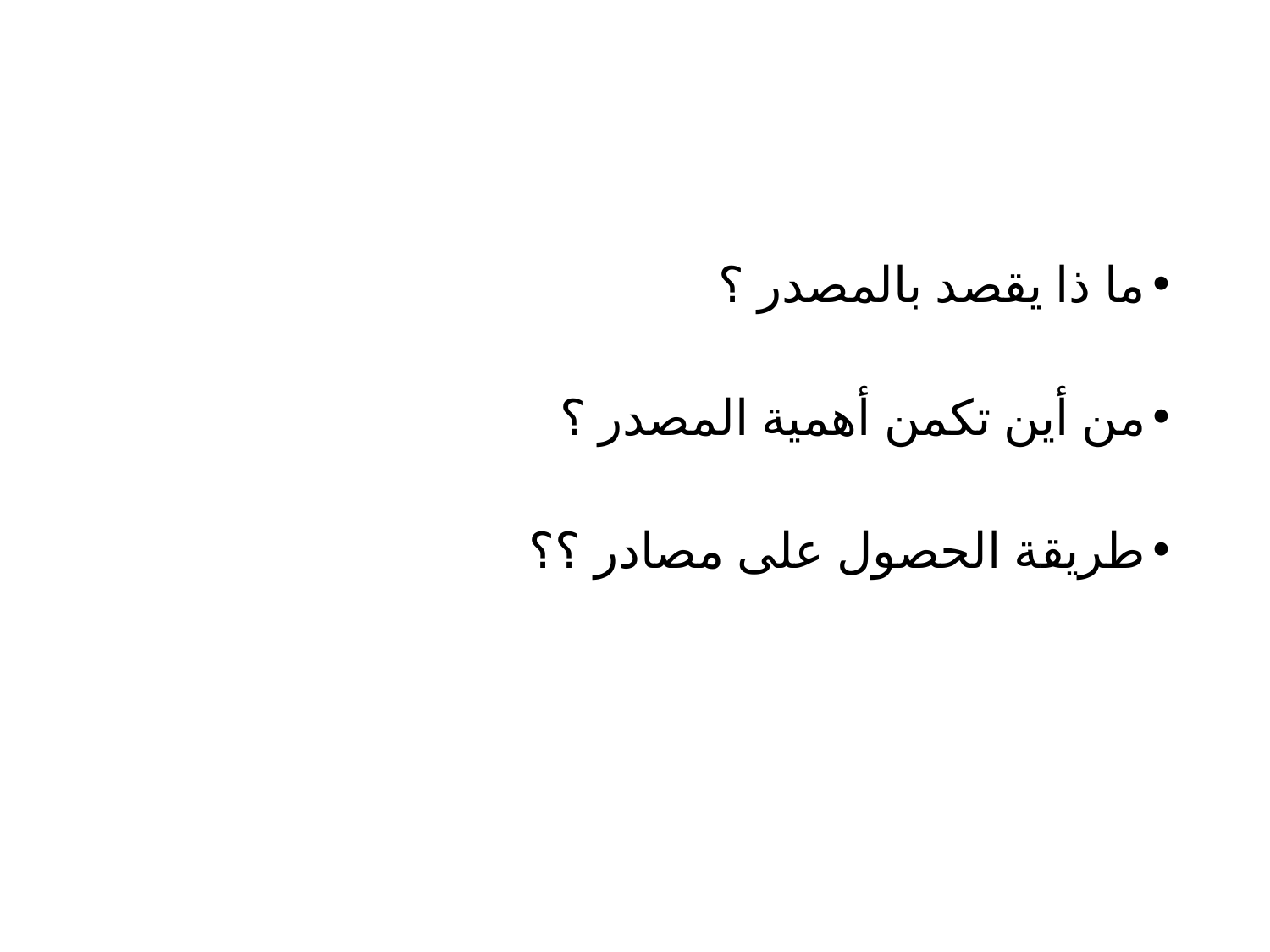

#
ما ذا يقصد بالمصدر ؟

من أين تكمن أهمية المصدر ؟

طريقة الحصول على مصادر ؟؟